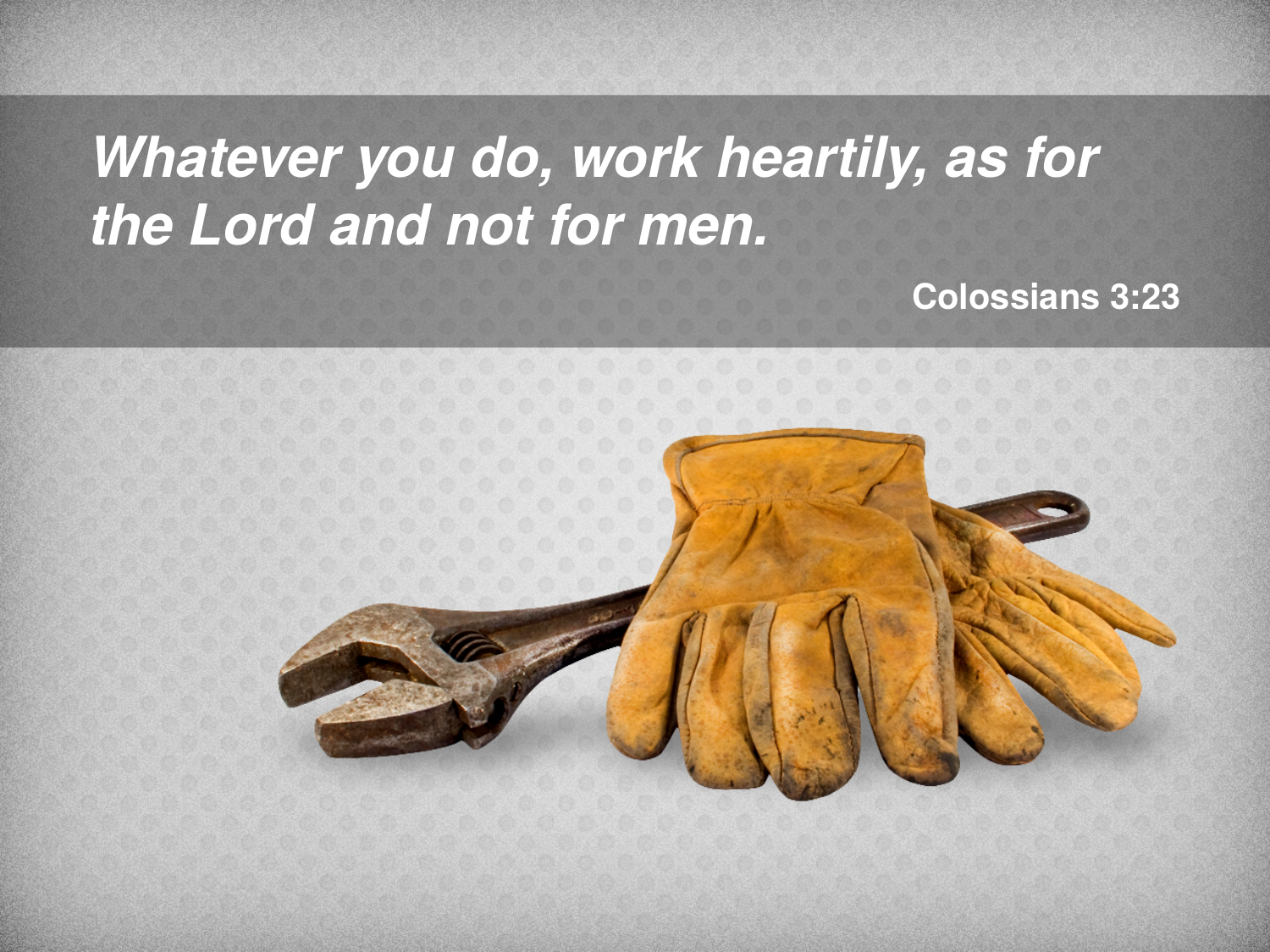

Whatever you do, work heartily, as for the Lord and not for men.
Colossians 3:23